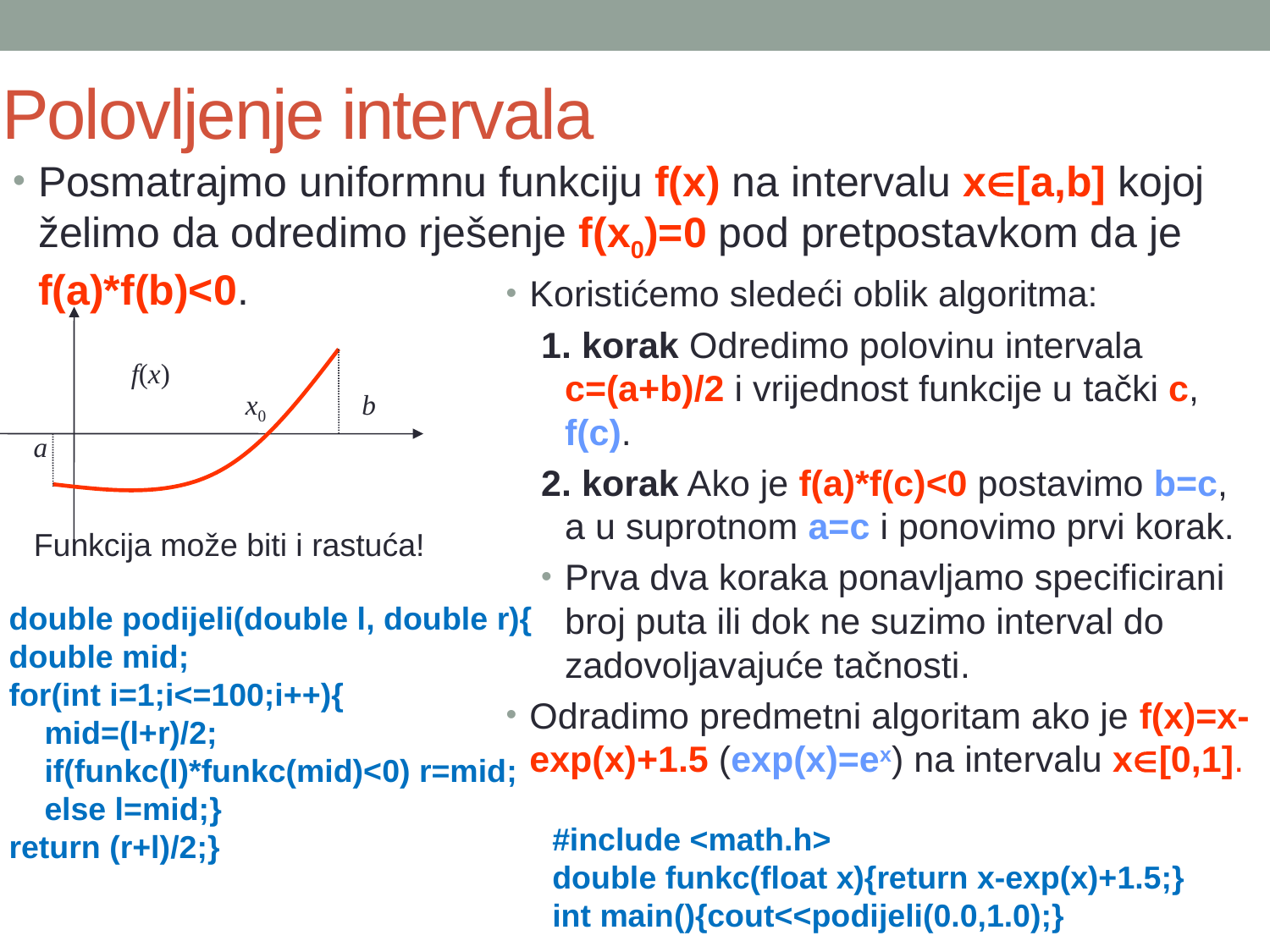

# Polovljenje intervala
Posmatrajmo uniformnu funkciju f(x) na intervalu x∈[a,b] kojoj želimo da odredimo rješenje f(x0)=0 pod pretpostavkom da je f(a)*f(b)<0.

Koristićemo sledeći oblik algoritma:
1. korak Odredimo polovinu intervala c=(a+b)/2 i vrijednost funkcije u tački c, f(c).
2. korak Ako je f(a)*f(c)<0 postavimo b=c, a u suprotnom a=c i ponovimo prvi korak.
Prva dva koraka ponavljamo specificirani broj puta ili dok ne suzimo interval do zadovoljavajuće tačnosti.
Odradimo predmetni algoritam ako je f(x)=x-exp(x)+1.5 (exp(x)=ex) na intervalu x∈[0,1].

f(x)

x0
b
a

Funkcija može biti i rastuća!
double podijeli(double l, double r){
double mid;
for(int i=1;i<=100;i++){
    mid=(l+r)/2;
    if(funkc(l)*funkc(mid)<0) r=mid;
    else l=mid;}
return (r+l)/2;}
#include <math.h>
double funkc(float x){return x-exp(x)+1.5;}
int main(){cout<<podijeli(0.0,1.0);}